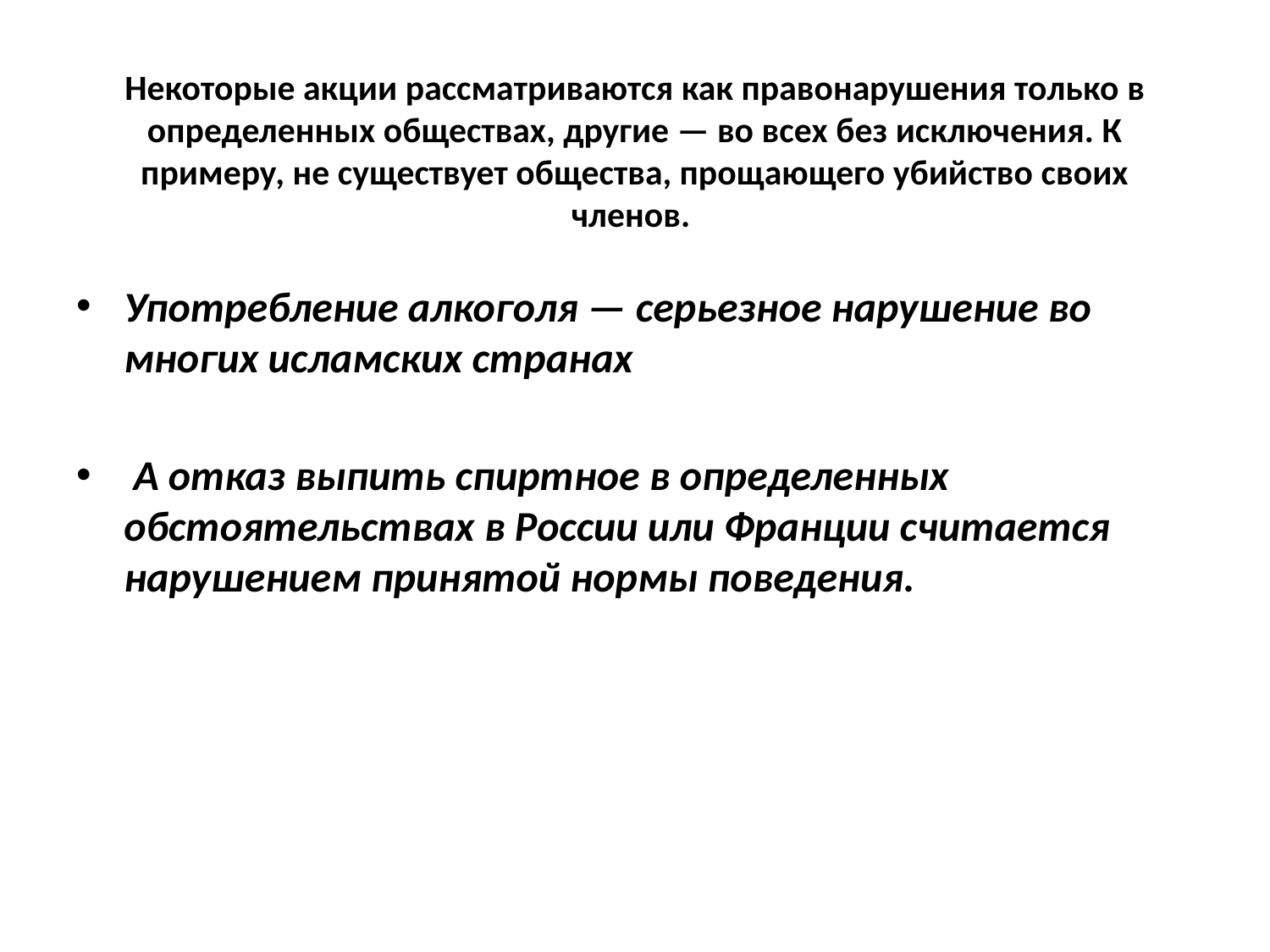

# Некоторые акции рассматриваются как правонарушения только в определенных обществах, другие — во всех без исключения. К примеру, не существует общества, прощающего убийство своих членов.

Употребление алкоголя — серьезное нарушение во многих исламских странах

 А отказ выпить спиртное в определенных обстоятельствах в России или Франции считается нарушением принятой нормы поведения.